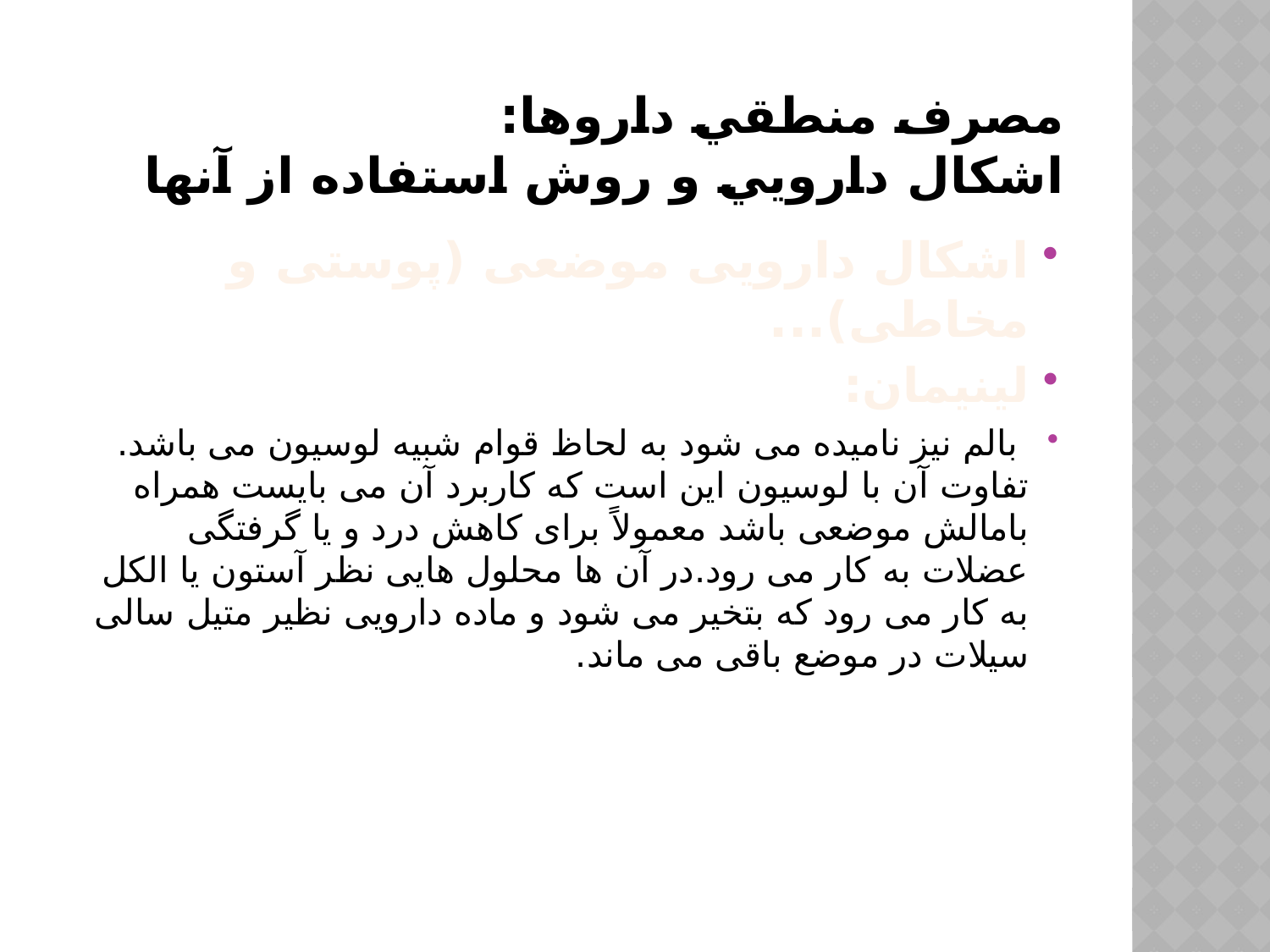

# مصرف منطقي داروها: اشكال دارويي و روش استفاده از آنها
اشکال دارویی موضعی (پوستی و مخاطی)...
لینیمان:
 بالم نیز نامیده می شود به لحاظ قوام شبیه لوسیون می باشد. تفاوت آن با لوسیون این است که کاربرد آن می بایست همراه بامالش موضعی باشد معمولاً برای کاهش درد و یا گرفتگی عضلات به کار می رود.در آن ها محلول هایی نظر آستون یا الکل به کار می رود که بتخیر می شود و ماده دارویی نظیر متیل سالی سیلات در موضع باقی می ماند.